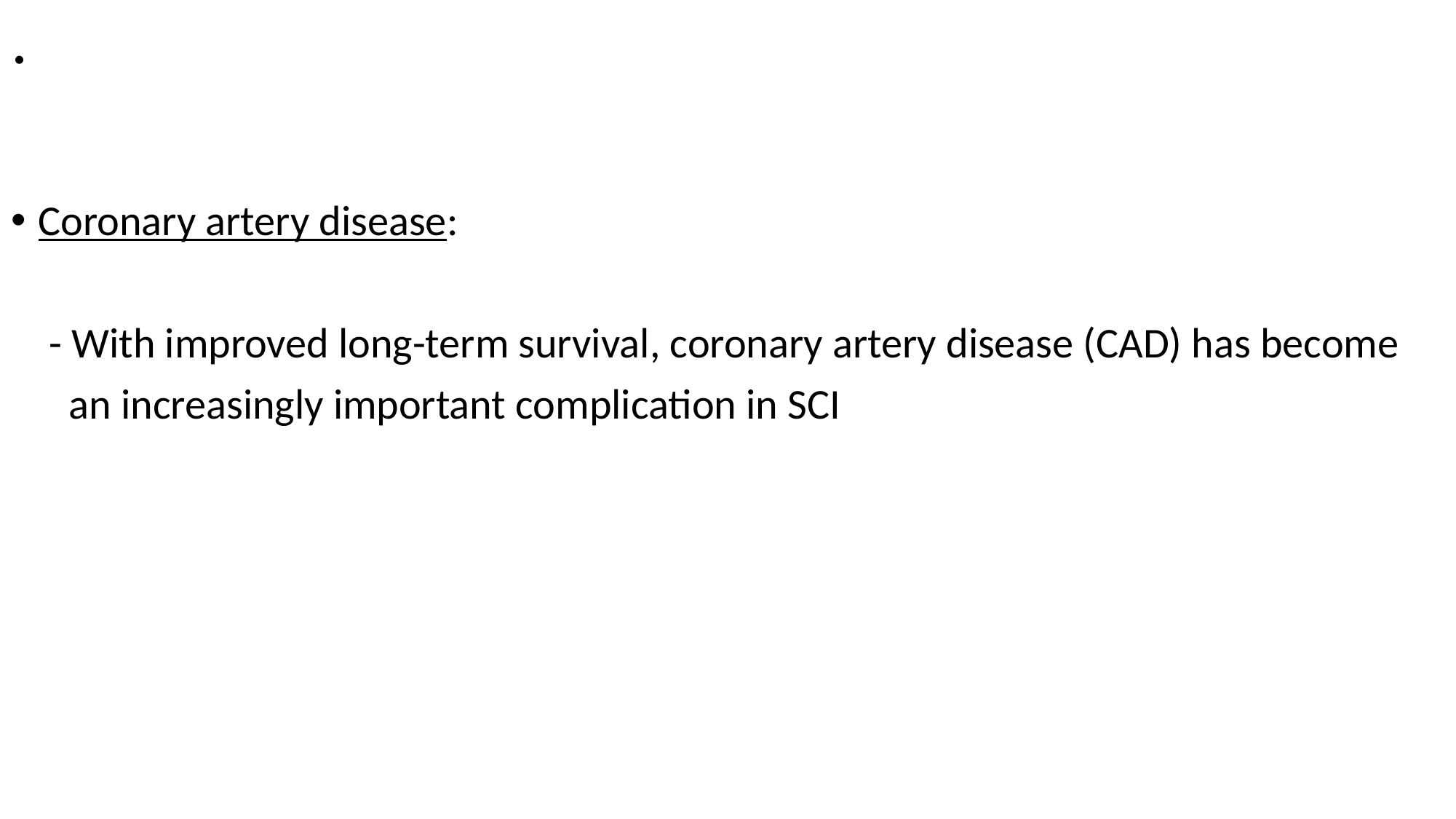

# .

Coronary artery disease:

    - With improved long-term survival, coronary artery disease (CAD) has become
      an increasingly important complication in SCI